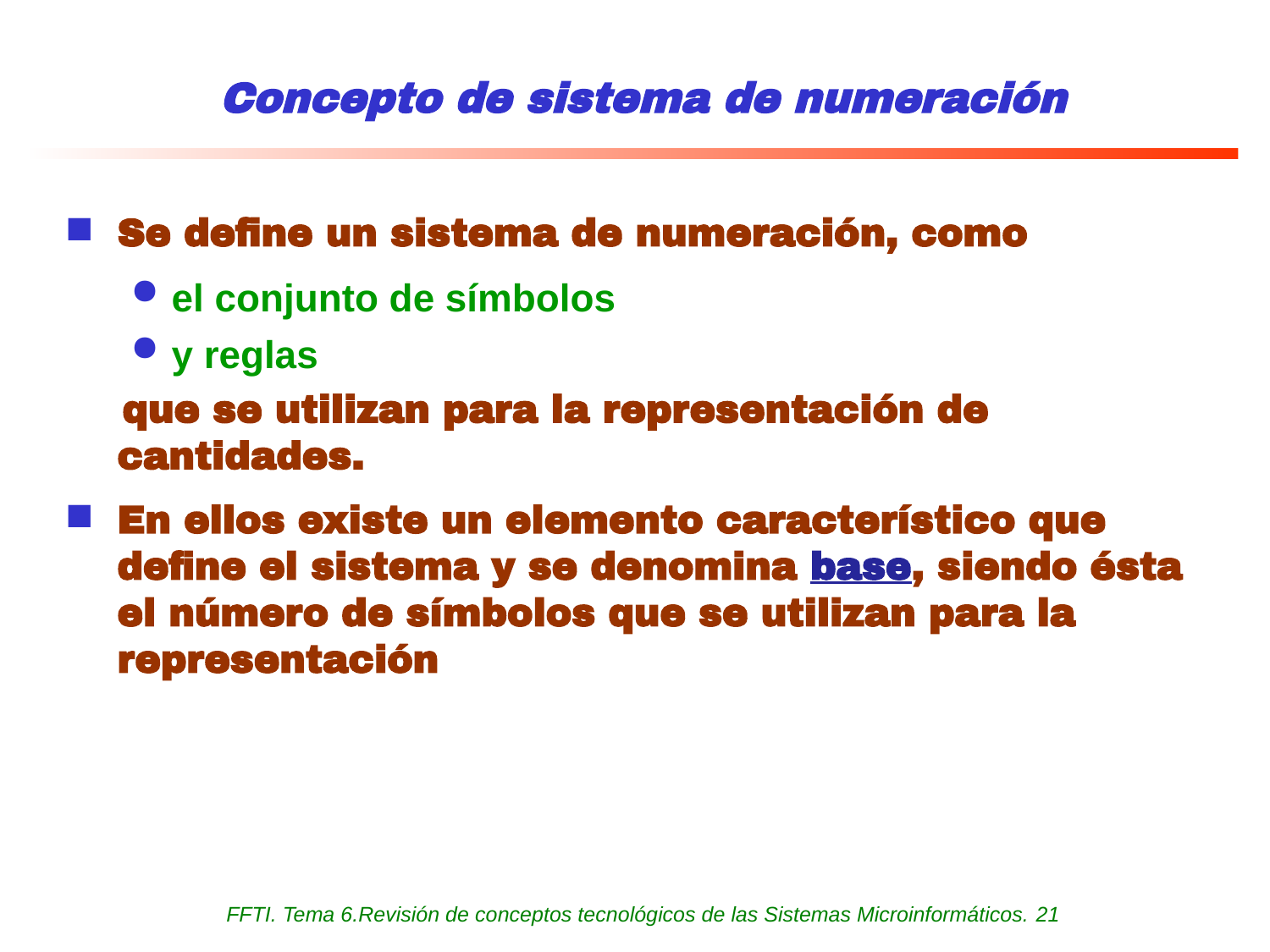

# Concepto de sistema de numeración
Se define un sistema de numeración, como
el conjunto de símbolos
y reglas
    que se utilizan para la representación de cantidades.
En ellos existe un elemento característico que define el sistema y se denomina base, siendo ésta el número de símbolos que se utilizan para la representación
FFTI. Tema 6.Revisión de conceptos tecnológicos de las Sistemas Microinformáticos. 21